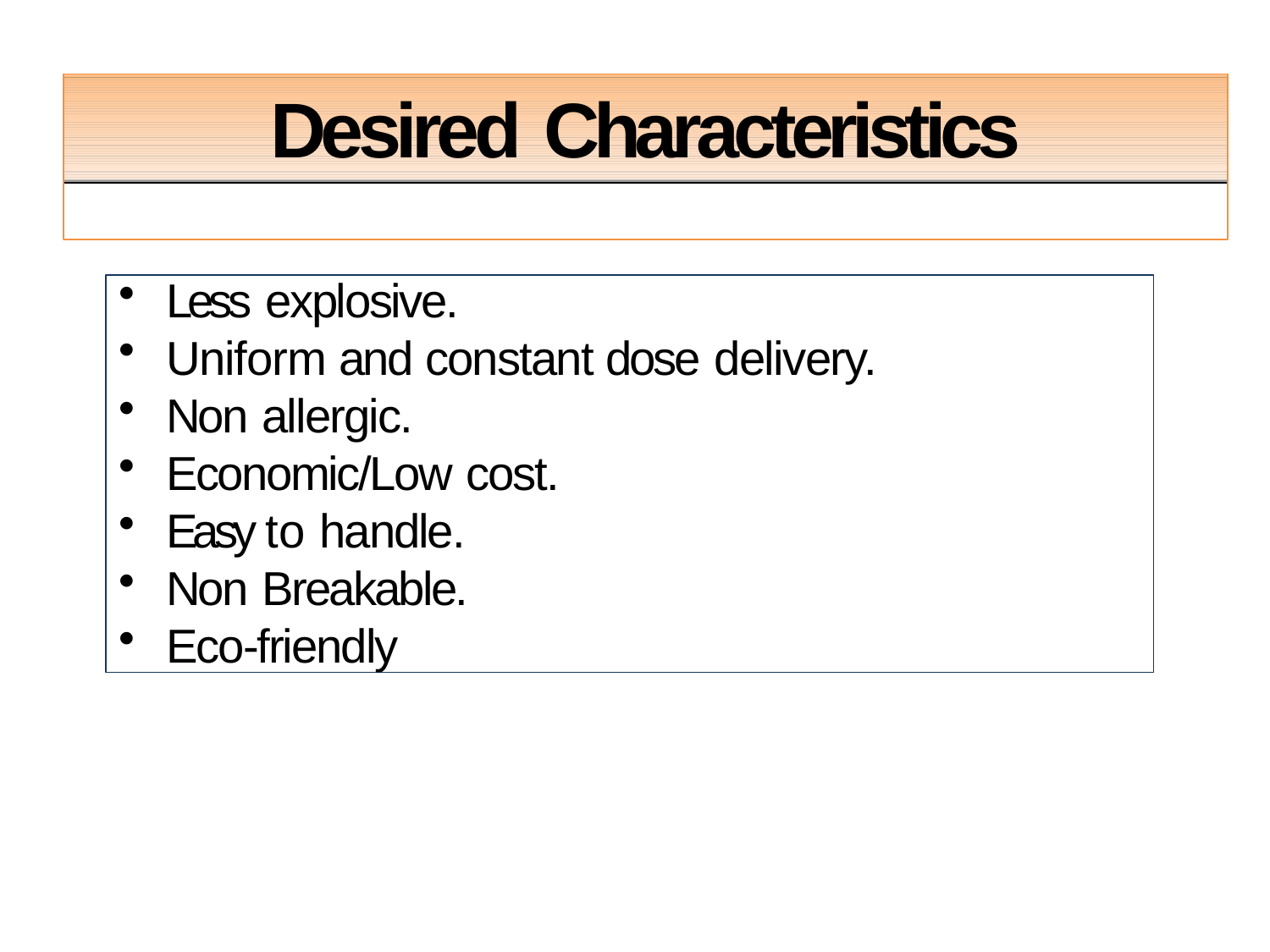

# Desired Characteristics
Less explosive.
Uniform and constant dose delivery.
Non allergic.
Economic/Low cost.
Easy to handle.
Non Breakable.
Eco-friendly